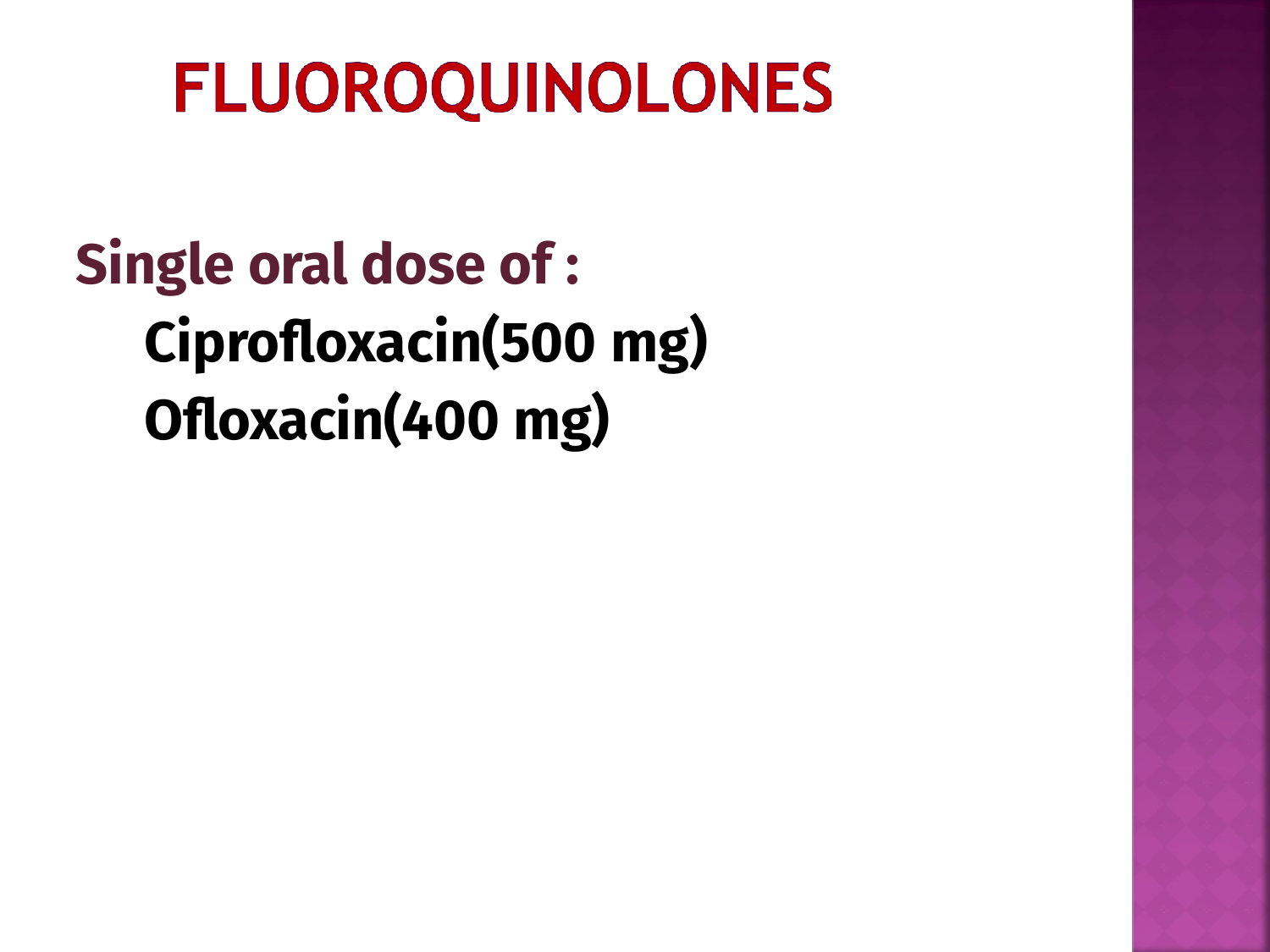

# Single oral dose of :  Ciprofloxacin(500 mg)  Ofloxacin(400 mg)